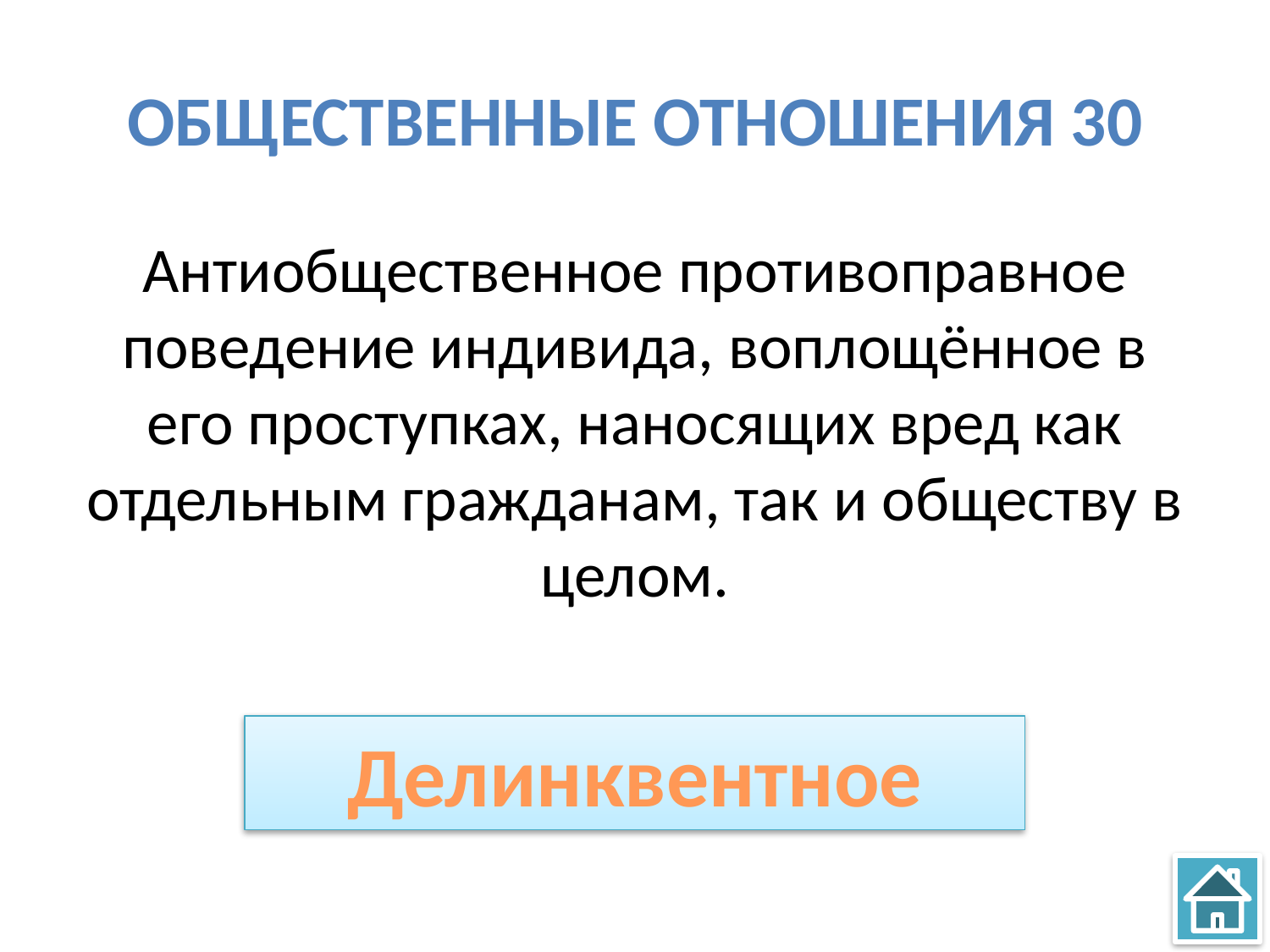

# Общественные отношения 30
Антиобщественное противоправное поведение индивида, воплощённое в его проступках, наносящих вред как отдельным гражданам, так и обществу в целом.
Делинквентное